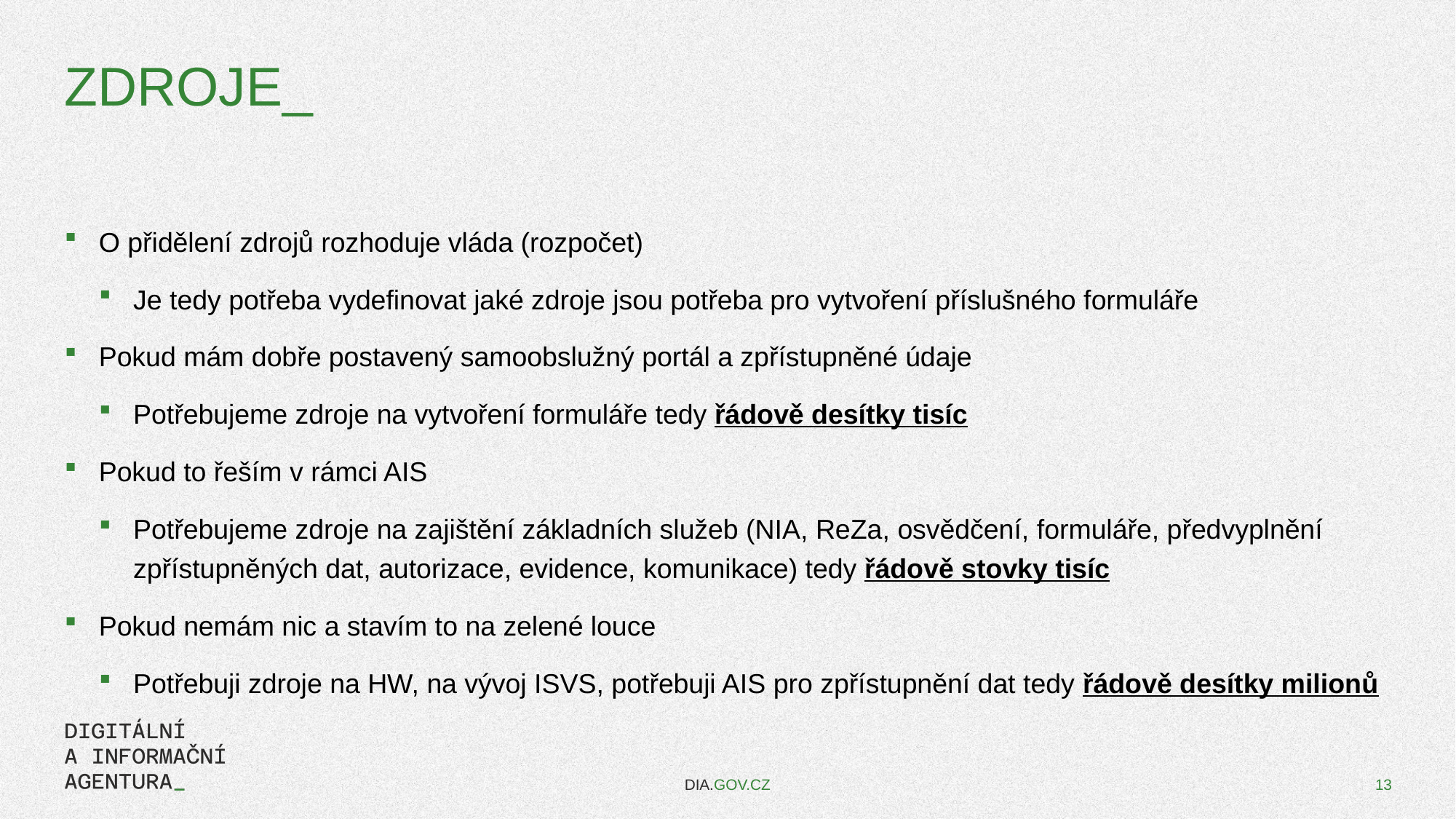

# Zdroje_
O přidělení zdrojů rozhoduje vláda (rozpočet)
Je tedy potřeba vydefinovat jaké zdroje jsou potřeba pro vytvoření příslušného formuláře
Pokud mám dobře postavený samoobslužný portál a zpřístupněné údaje
Potřebujeme zdroje na vytvoření formuláře tedy řádově desítky tisíc
Pokud to řeším v rámci AIS
Potřebujeme zdroje na zajištění základních služeb (NIA, ReZa, osvědčení, formuláře, předvyplnění zpřístupněných dat, autorizace, evidence, komunikace) tedy řádově stovky tisíc
Pokud nemám nic a stavím to na zelené louce
Potřebuji zdroje na HW, na vývoj ISVS, potřebuji AIS pro zpřístupnění dat tedy řádově desítky milionů
DIA.GOV.CZ
13